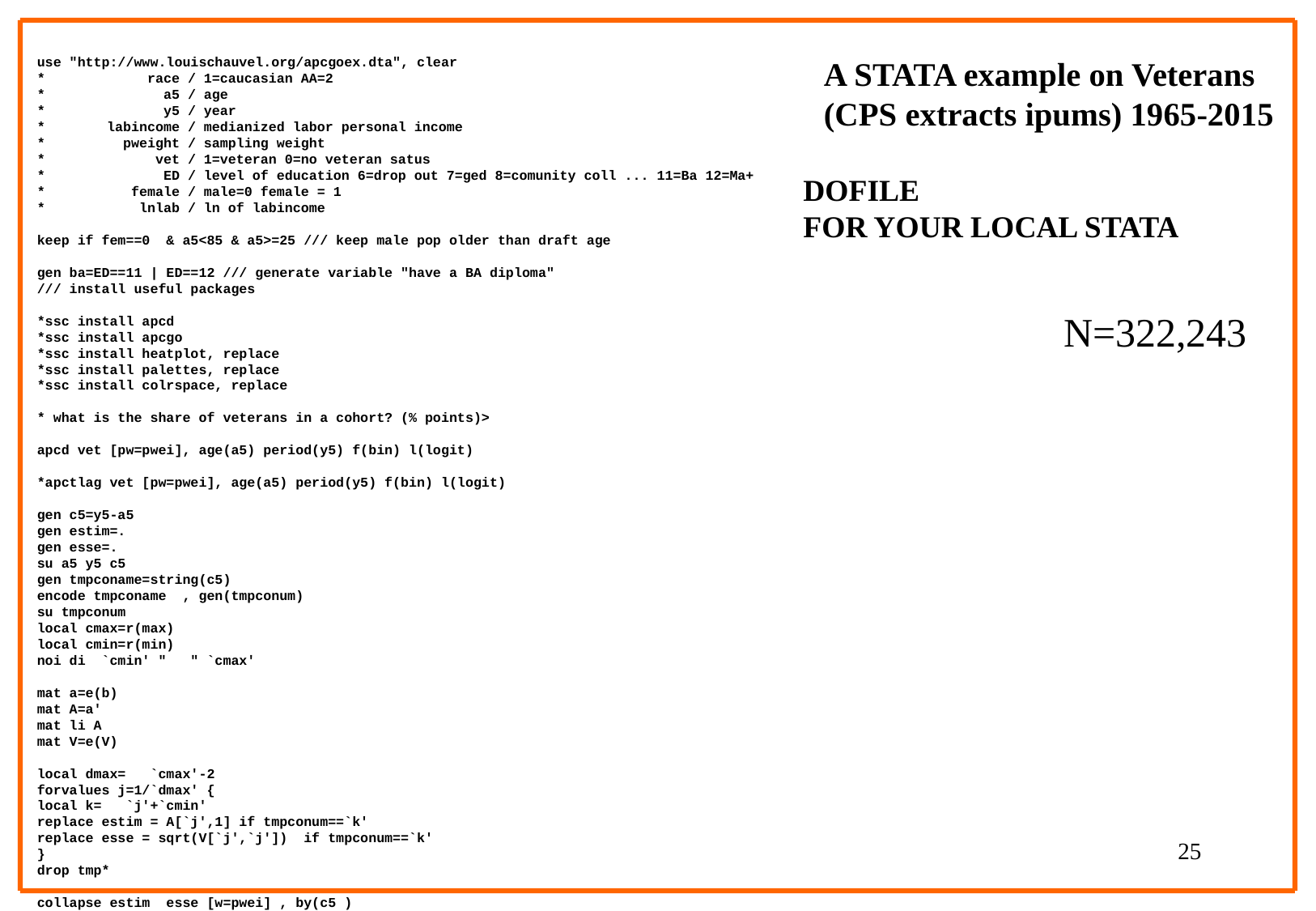

A STATA example on Veterans
(CPS extracts ipums) 1965-2015
use "http://www.louischauvel.org/apcgoex.dta", clear
*	        race / 1=caucasian AA=2
*	          a5 / age
*	          y5 / year
*	   labincome / medianized labor personal income
*	     pweight / sampling weight
*	         vet / 1=veteran 0=no veteran satus
*	          ED / level of education 6=drop out 7=ged 8=comunity coll ... 11=Ba 12=Ma+
*	      female / male=0 female = 1
*	       lnlab / ln of labincome

keep if fem==0  & a5<85 & a5>=25 /// keep male pop older than draft age

gen ba=ED==11 | ED==12 /// generate variable "have a BA diploma"
/// install useful packages

*ssc install apcd
*ssc install apcgo
*ssc install heatplot, replace
*ssc install palettes, replace
*ssc install colrspace, replace

* what is the share of veterans in a cohort? (% points)>

apcd vet [pw=pwei], age(a5) period(y5) f(bin) l(logit)

*apctlag vet [pw=pwei], age(a5) period(y5) f(bin) l(logit)

gen c5=y5-a5
gen estim=.
gen esse=.
su a5 y5 c5
gen tmpconame=string(c5)
encode tmpconame  , gen(tmpconum)
su tmpconum
local cmax=r(max)
local cmin=r(min)
noi di  `cmin' "   " `cmax'

mat a=e(b)
mat A=a'
mat li A
mat V=e(V)

local dmax=   `cmax'-2
forvalues j=1/`dmax' {
local k=   `j'+`cmin'
replace estim = A[`j',1] if tmpconum==`k'
replace esse = sqrt(V[`j',`j'])  if tmpconum==`k'
}
drop tmp*

collapse estim  esse [w=pwei] , by(c5 )
keep if est!=.
gen sup=est+2*esse
gen inf=est-2*esse

tabstat est sup inf  , by(c5)

twoway (line est c5) (line sup c5) (line inf c5), legend(off)
DOFILE
FOR YOUR LOCAL STATA
N=322,243
25